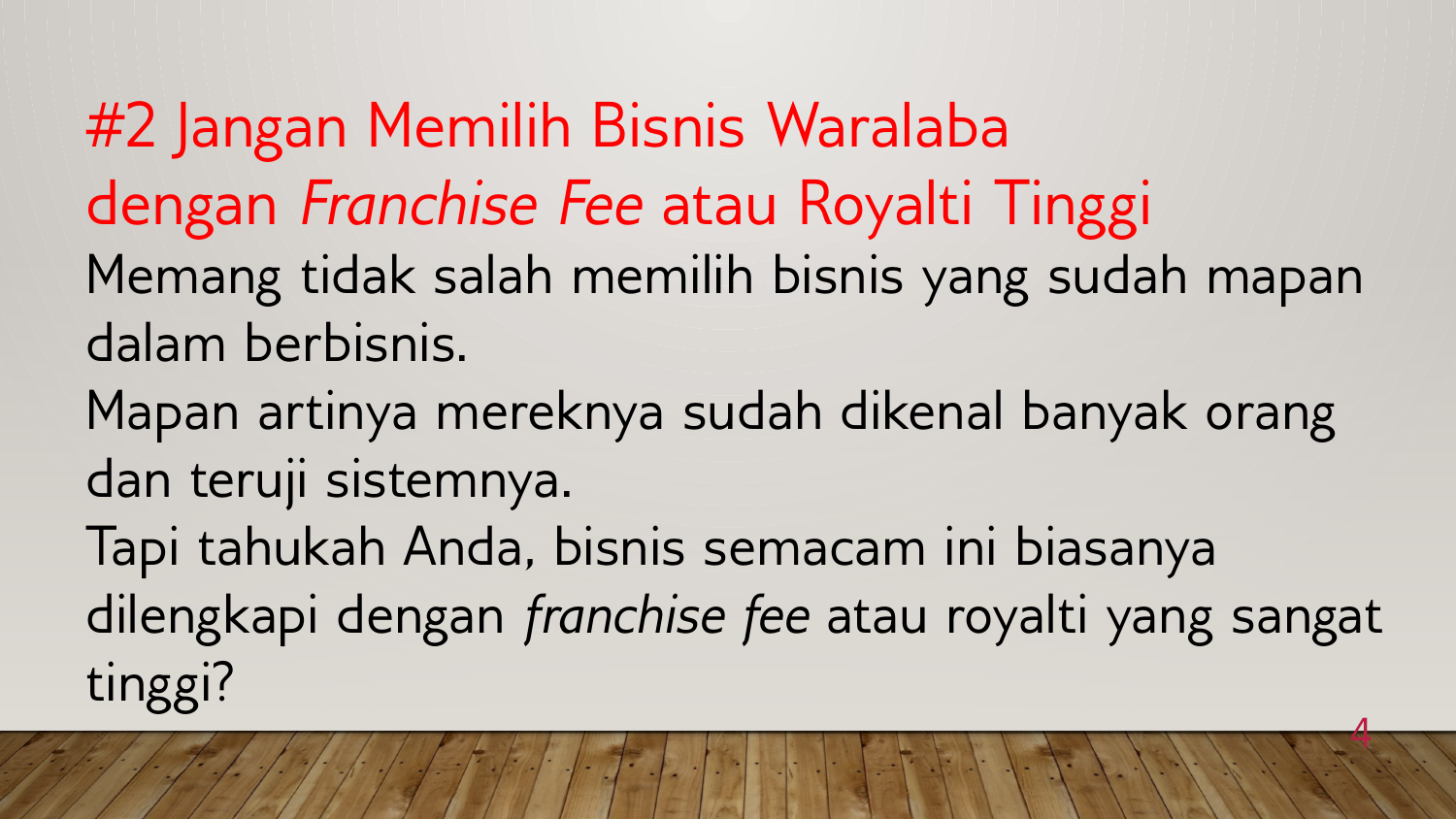

#2 Jangan Memilih Bisnis Waralaba dengan Franchise Fee atau Royalti Tinggi
Memang tidak salah memilih bisnis yang sudah mapan dalam berbisnis.
Mapan artinya mereknya sudah dikenal banyak orang dan teruji sistemnya.
Tapi tahukah Anda, bisnis semacam ini biasanya dilengkapi dengan franchise fee atau royalti yang sangat tinggi?
4